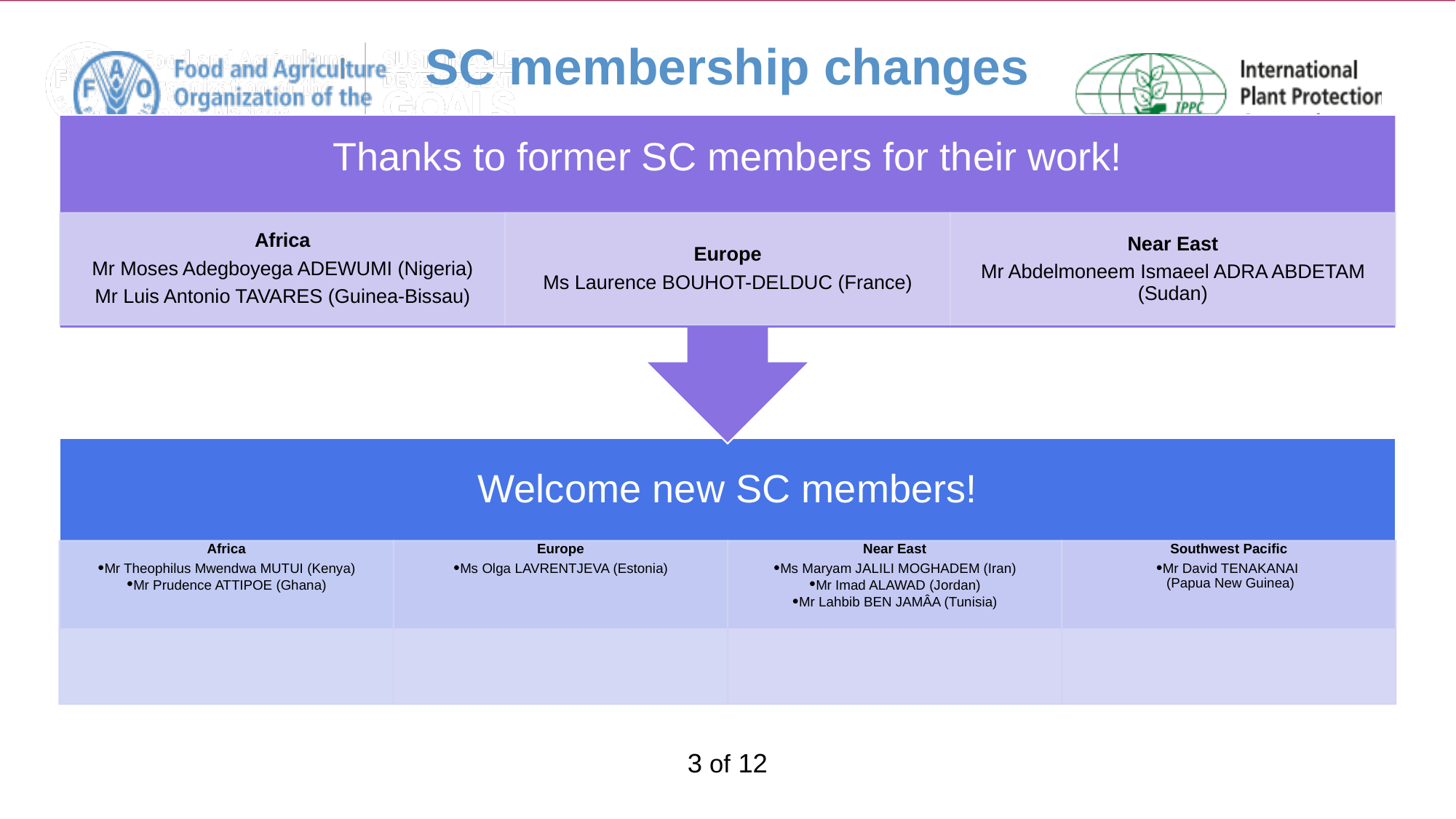

# SC membership changes
Welcome new SC members!
Africa
Mr Theophilus Mwendwa MUTUI (Kenya)
Mr Prudence ATTIPOE (Ghana)
Europe
Ms Olga LAVRENTJEVA (Estonia)
Near East
Ms Maryam JALILI MOGHADEM (Iran)
Mr Imad ALAWAD (Jordan)
Mr Lahbib BEN JAMÂA (Tunisia)
Southwest Pacific
Mr David TENAKANAI
(Papua New Guinea)
Thanks to former SC members for their work!
Africa
Mr Moses Adegboyega ADEWUMI (Nigeria)
Mr Luis Antonio TAVARES (Guinea-Bissau)
Europe
Ms Laurence BOUHOT-DELDUC (France)
Near East
Mr Abdelmoneem Ismaeel ADRA ABDETAM (Sudan)
3 of 12